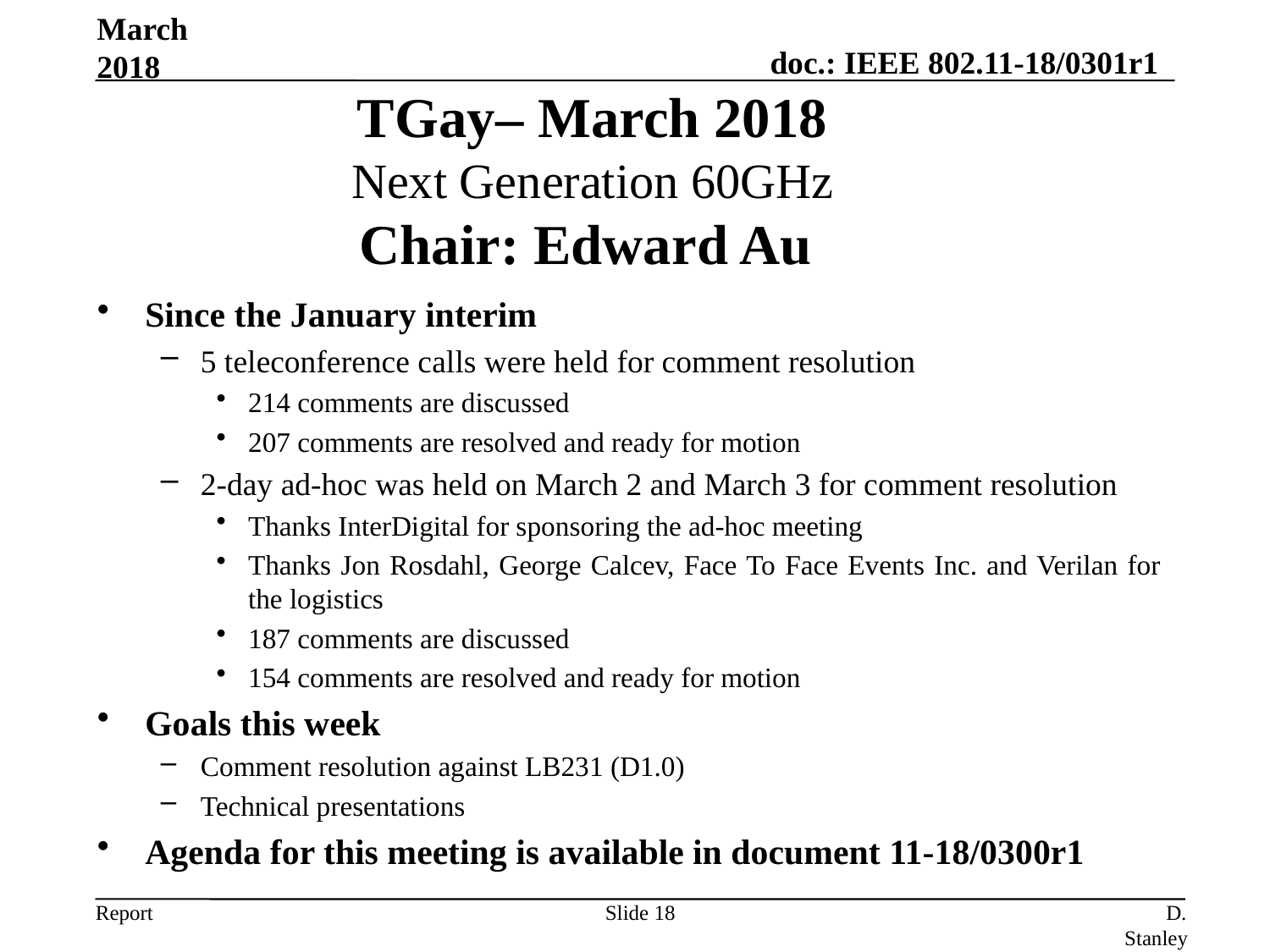

March 2018
TGay– March 2018
Next Generation 60GHz
Chair: Edward Au
Since the January interim
5 teleconference calls were held for comment resolution
214 comments are discussed
207 comments are resolved and ready for motion
2-day ad-hoc was held on March 2 and March 3 for comment resolution
Thanks InterDigital for sponsoring the ad-hoc meeting
Thanks Jon Rosdahl, George Calcev, Face To Face Events Inc. and Verilan for the logistics
187 comments are discussed
154 comments are resolved and ready for motion
Goals this week
Comment resolution against LB231 (D1.0)
Technical presentations
Agenda for this meeting is available in document 11-18/0300r1
Slide 18
D. Stanley, HP Enterprise